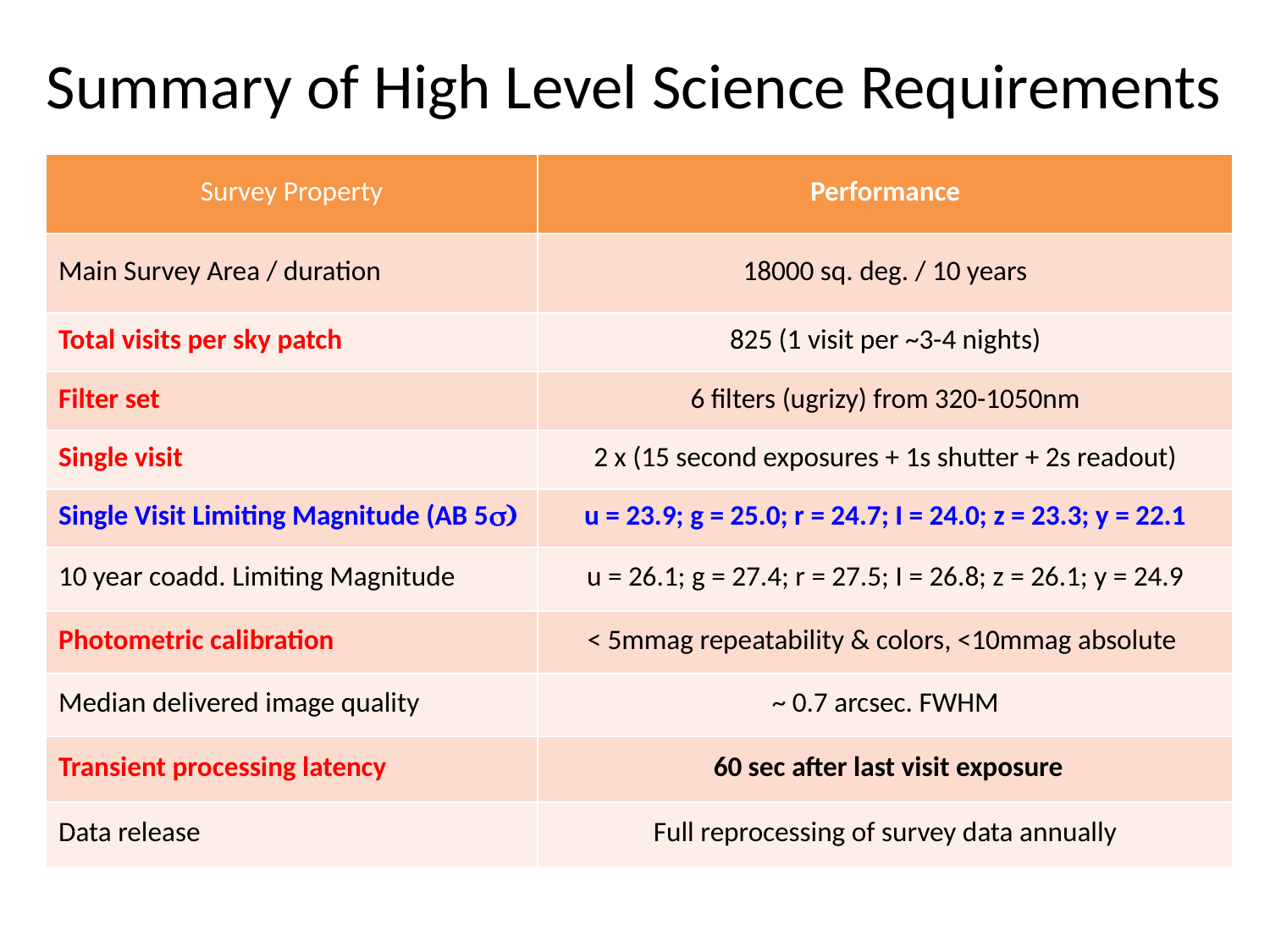

# Summary of High Level Science Requirements
| Survey Property | Performance |
| --- | --- |
| Main Survey Area / duration | 18000 sq. deg. / 10 years |
| Total visits per sky patch | 825 (1 visit per ~3-4 nights) |
| Filter set | 6 filters (ugrizy) from 320-1050nm |
| Single visit | 2 x (15 second exposures + 1s shutter + 2s readout) |
| Single Visit Limiting Magnitude (AB 5σ) | u = 23.9; g = 25.0; r = 24.7; I = 24.0; z = 23.3; y = 22.1 |
| 10 year coadd. Limiting Magnitude | u = 26.1; g = 27.4; r = 27.5; I = 26.8; z = 26.1; y = 24.9 |
| Photometric calibration | < 5mmag repeatability & colors, <10mmag absolute |
| Median delivered image quality | ~ 0.7 arcsec. FWHM |
| Transient processing latency | 60 sec after last visit exposure |
| Data release | Full reprocessing of survey data annually |